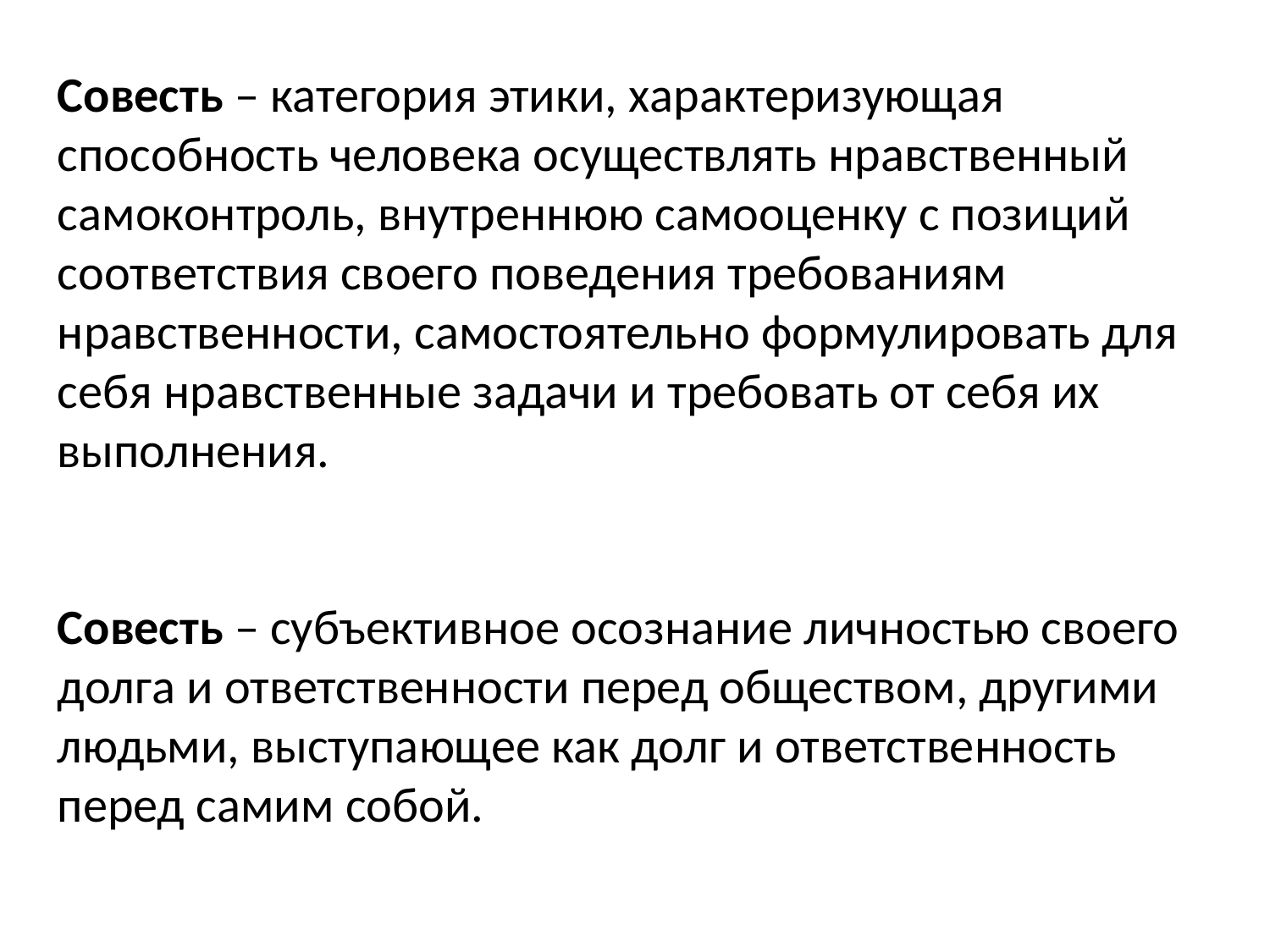

Совесть – категория этики, характеризующая способность человека осуществлять нравственный самоконтроль, внутреннюю самооценку с позиций соответствия своего поведения требованиям нравственности, самостоятельно формулировать для себя нравственные задачи и требовать от себя их выполнения.

Совесть – субъективное осознание личностью своего долга и ответственности перед обществом, другими людьми, выступающее как долг и ответственность перед самим собой.